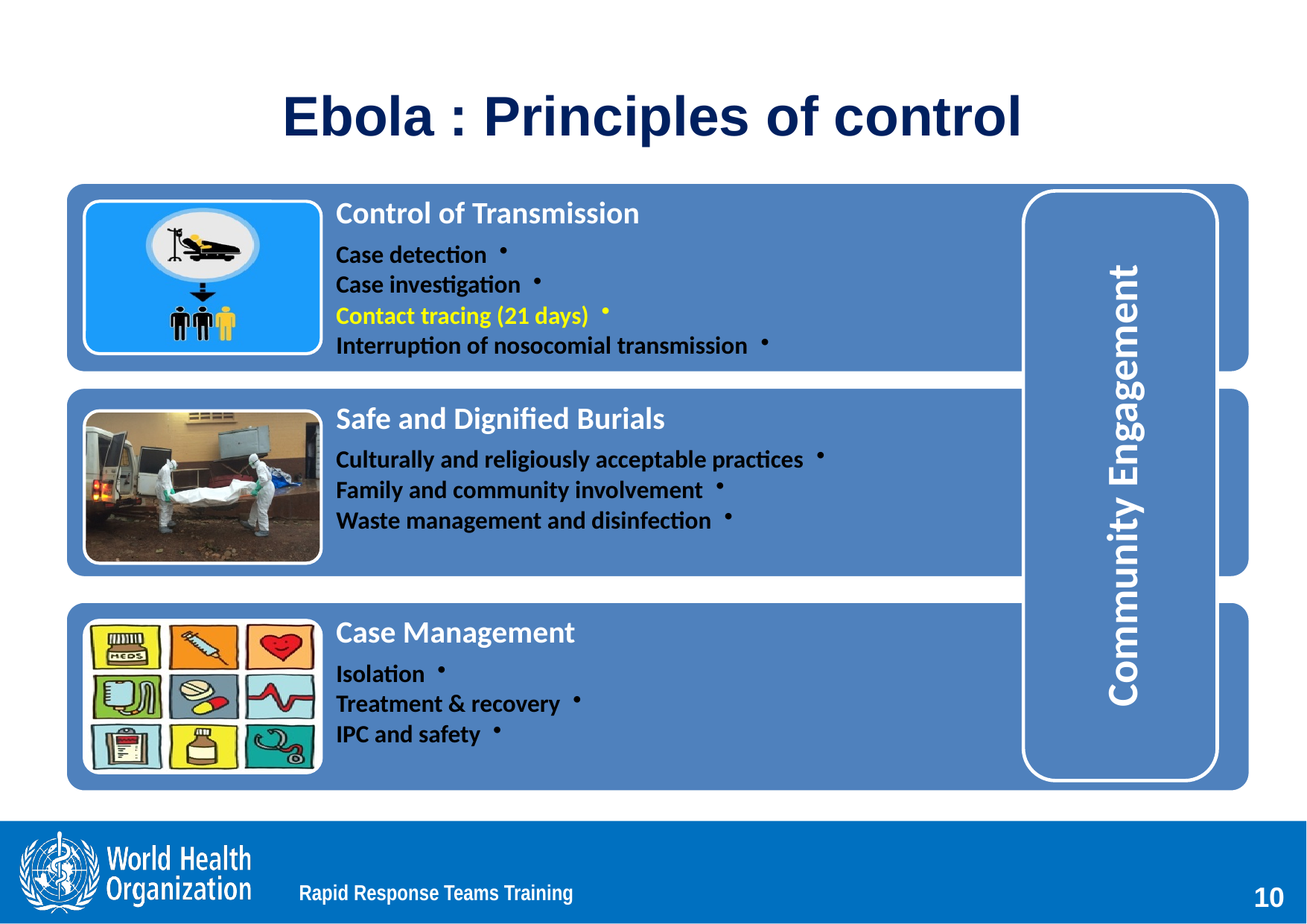

# Ebola : Principles of control
Control of Transmission
Case detection
Case investigation
Contact tracing (21 days)
Interruption of nosocomial transmission
Safe and Dignified Burials
Culturally and religiously acceptable practices
Family and community involvement
Waste management and disinfection
Case Management
Isolation
Treatment & recovery
IPC and safety
Community Engagement